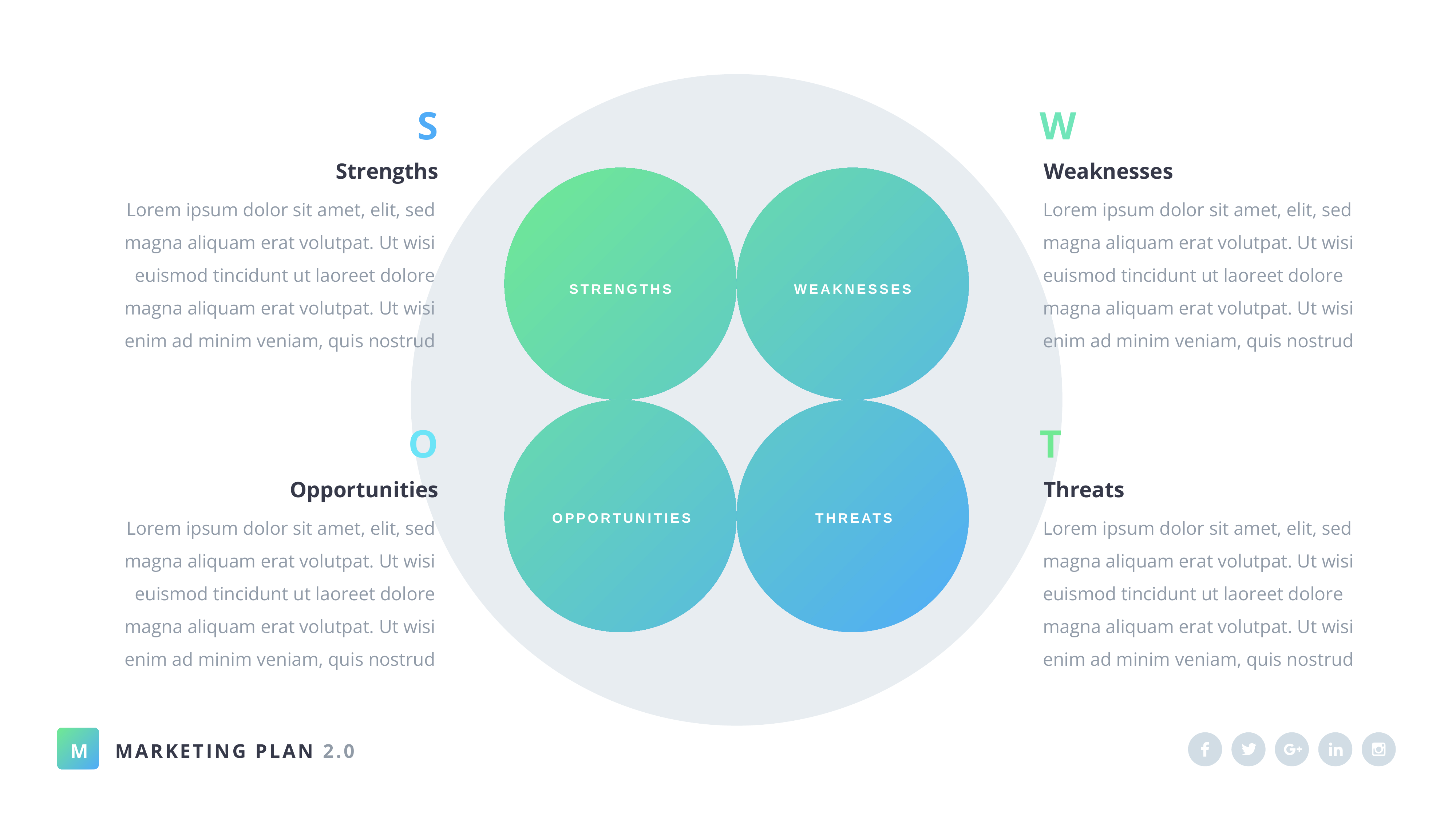

S
Strengths
Lorem ipsum dolor sit amet, elit, sed magna aliquam erat volutpat. Ut wisi euismod tincidunt ut laoreet dolore magna aliquam erat volutpat. Ut wisi enim ad minim veniam, quis nostrud
W
Weaknesses
Lorem ipsum dolor sit amet, elit, sed magna aliquam erat volutpat. Ut wisi euismod tincidunt ut laoreet dolore magna aliquam erat volutpat. Ut wisi enim ad minim veniam, quis nostrud

STRENGTHS
WEAKNESSES
OPPORTUNITIES
THREATS
O
Opportunities
Lorem ipsum dolor sit amet, elit, sed magna aliquam erat volutpat. Ut wisi euismod tincidunt ut laoreet dolore magna aliquam erat volutpat. Ut wisi enim ad minim veniam, quis nostrud
T
Threats
Lorem ipsum dolor sit amet, elit, sed magna aliquam erat volutpat. Ut wisi euismod tincidunt ut laoreet dolore magna aliquam erat volutpat. Ut wisi enim ad minim veniam, quis nostrud